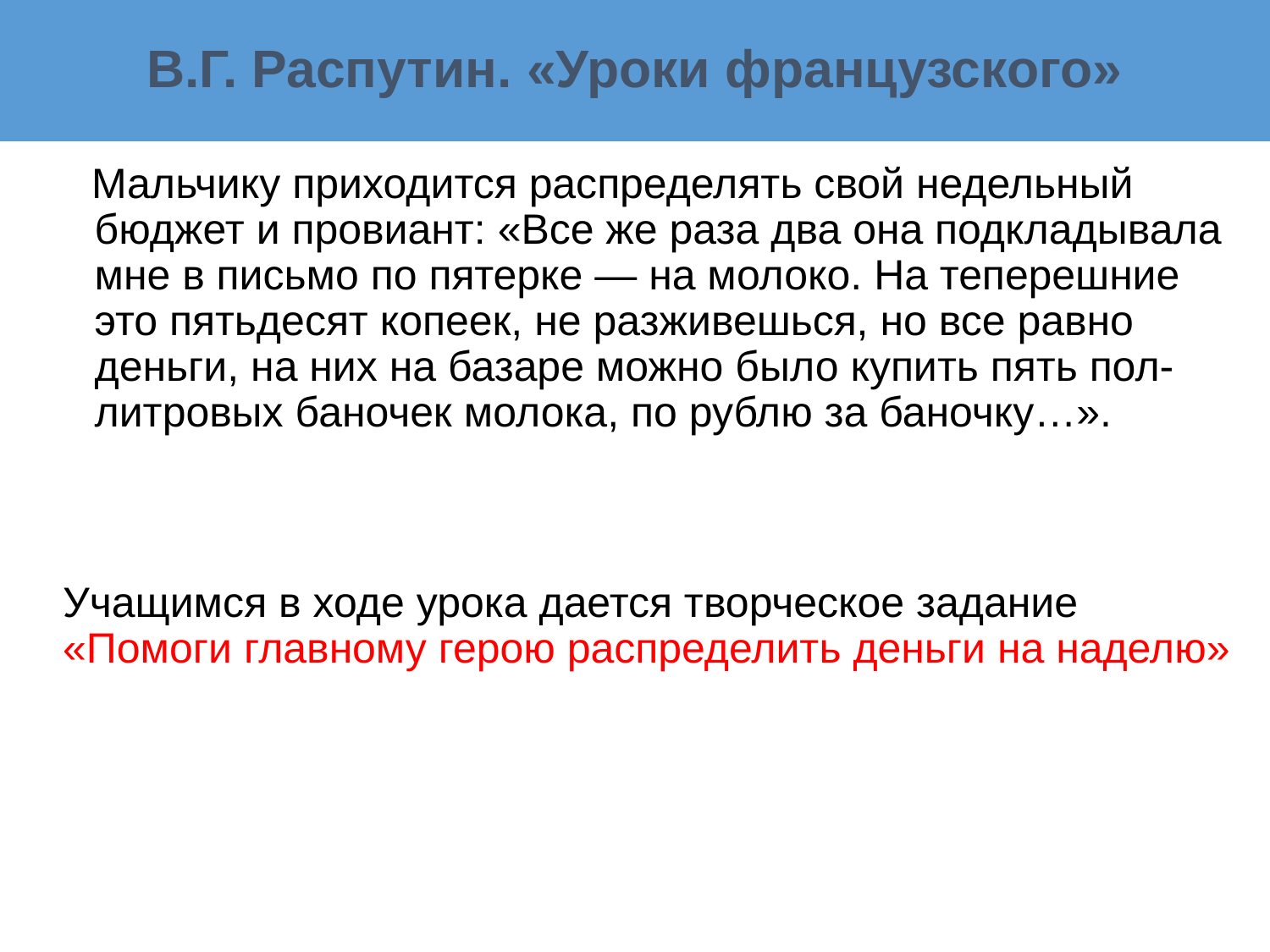

# В.Г. Распутин. «Уроки французского»
    Мальчику приходится распределять свой недельный бюджет и провиант: «Все же раза два она подкладывала мне в письмо по пятерке — на молоко. На теперешние это пятьдесят копеек, не разживешься, но все равно деньги, на них на базаре можно было купить пять пол-литровых баночек молока, по рублю за баночку…».

Учащимся в ходе урока дается творческое задание «Помоги главному герою распределить деньги на наделю»